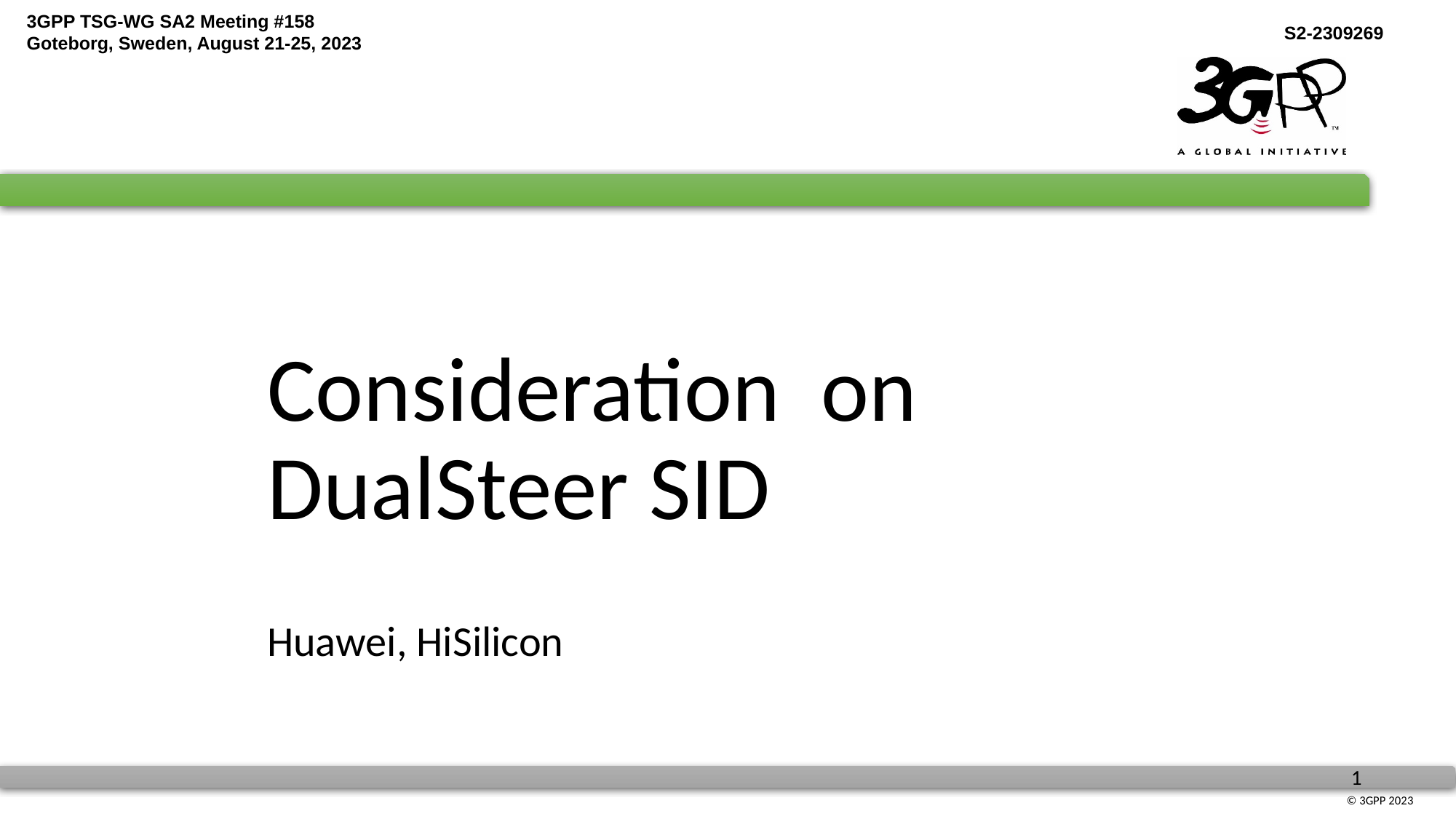

# Consideration  on DualSteer SID

Huawei, HiSilicon